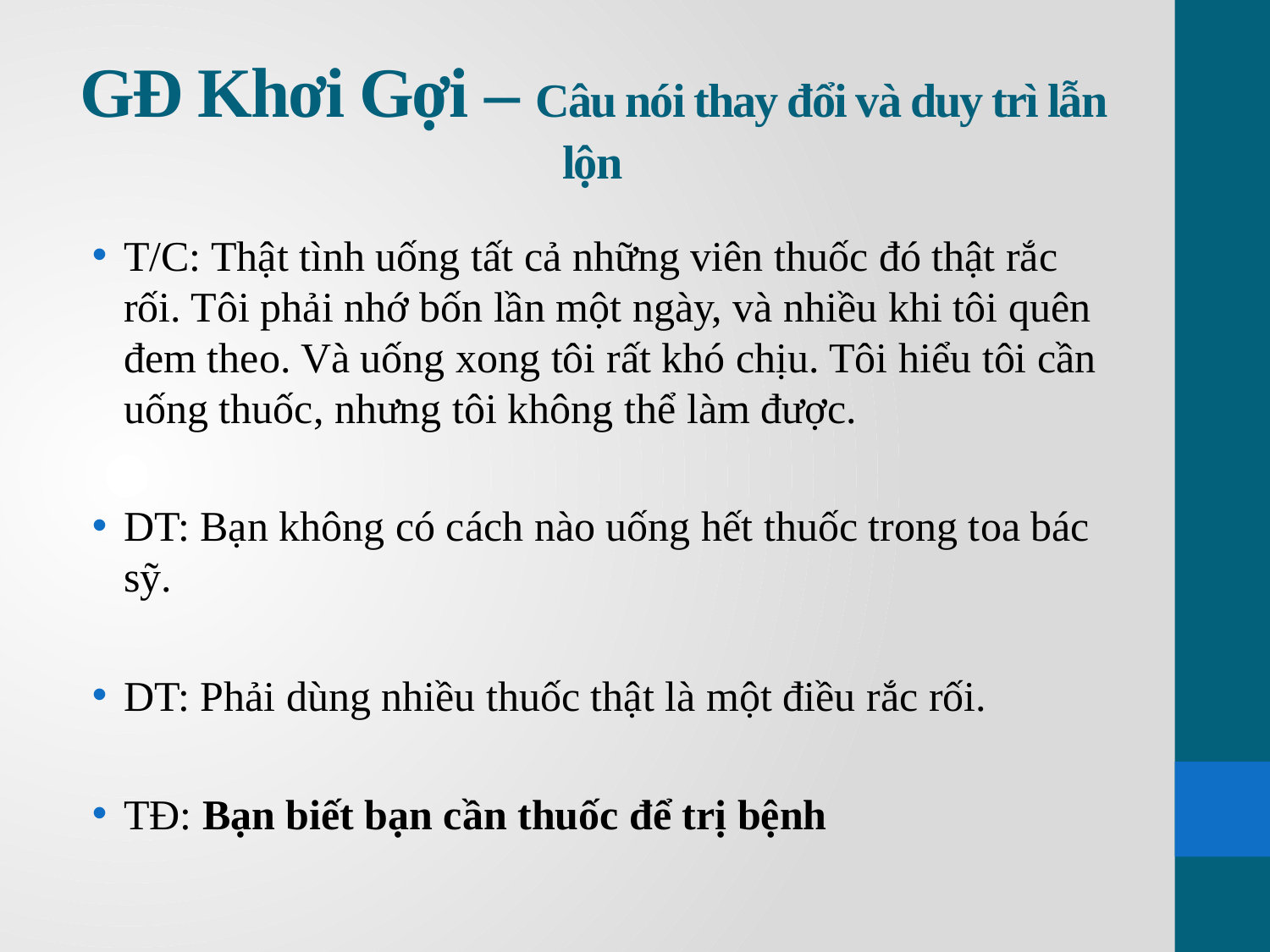

# GĐ Khơi Gợi – Câu nói thay đổi và duy trì lẫn lộn
T/C: Thật tình uống tất cả những viên thuốc đó thật rắc rối. Tôi phải nhớ bốn lần một ngày, và nhiều khi tôi quên đem theo. Và uống xong tôi rất khó chịu. Tôi hiểu tôi cần uống thuốc, nhưng tôi không thể làm được.

DT: Bạn không có cách nào uống hết thuốc trong toa bác sỹ.

DT: Phải dùng nhiều thuốc thật là một điều rắc rối.

TĐ: Bạn biết bạn cần thuốc để trị bệnh